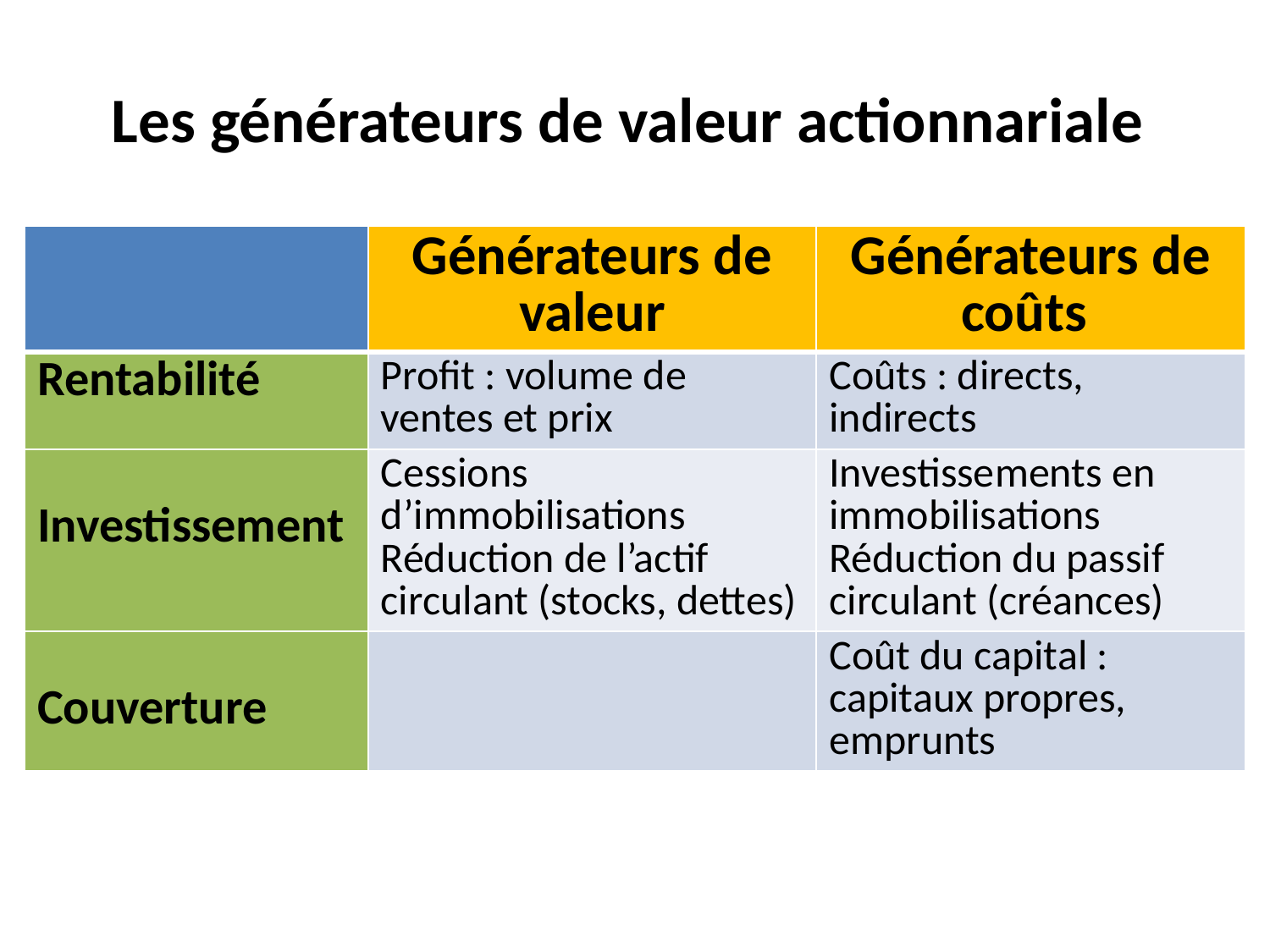

# Les générateurs de valeur actionnariale
|  | Générateurs de valeur | Générateurs de coûts |
| --- | --- | --- |
| Rentabilité | Profit : volume de ventes et prix | Coûts : directs, indirects |
| Investissement | Cessions d’immobilisations Réduction de l’actif circulant (stocks, dettes) | Investissements en immobilisations Réduction du passif circulant (créances) |
| Couverture |  | Coût du capital : capitaux propres, emprunts |